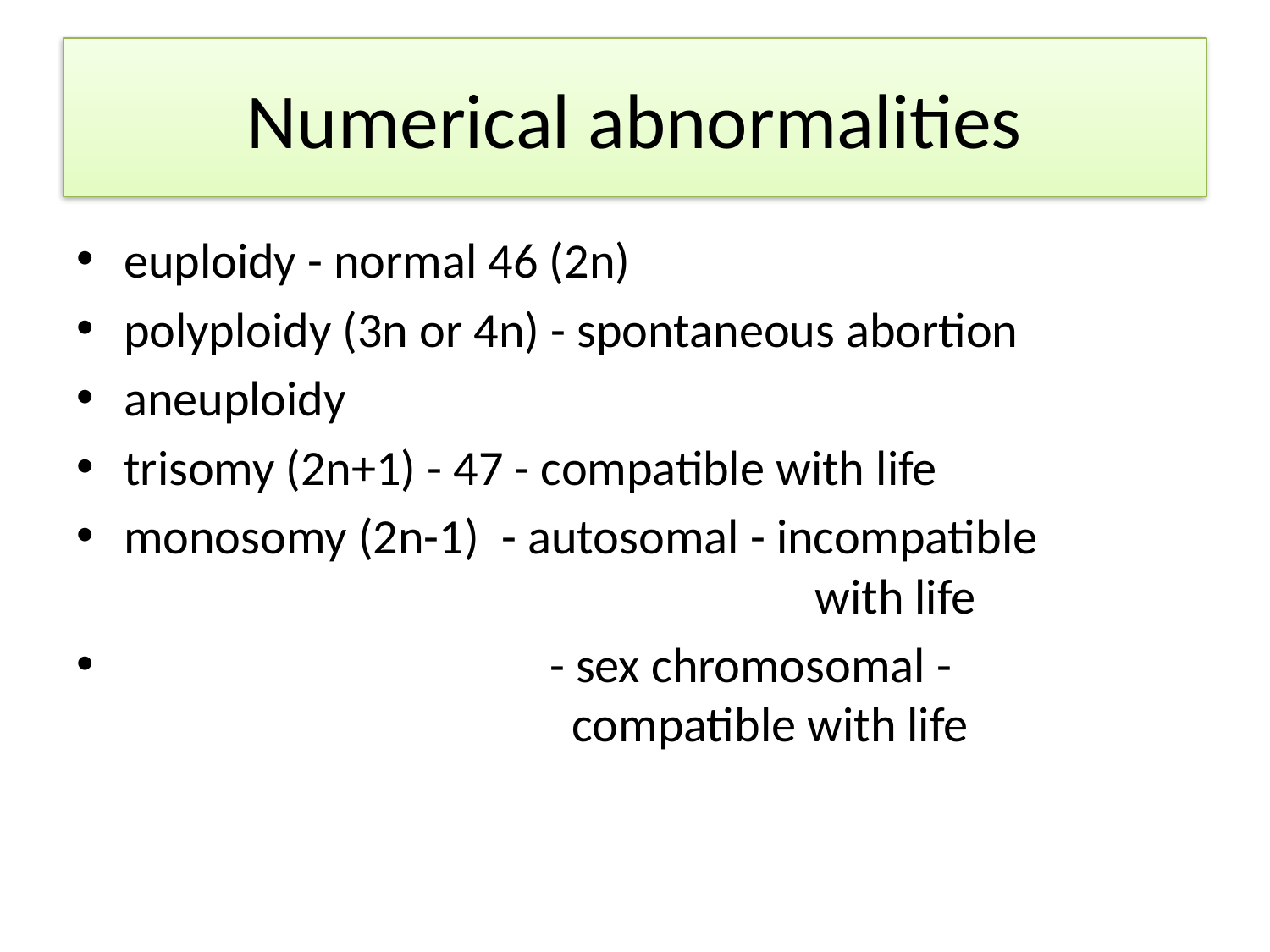

# Numerical abnormalities
euploidy - normal 46 (2n)
polyploidy (3n or 4n) - spontaneous abortion
aneuploidy
trisomy (2n+1) - 47 - compatible with life
monosomy (2n-1)  - autosomal - incompatible   						     with life
			    - sex chromosomal - 					      compatible with life